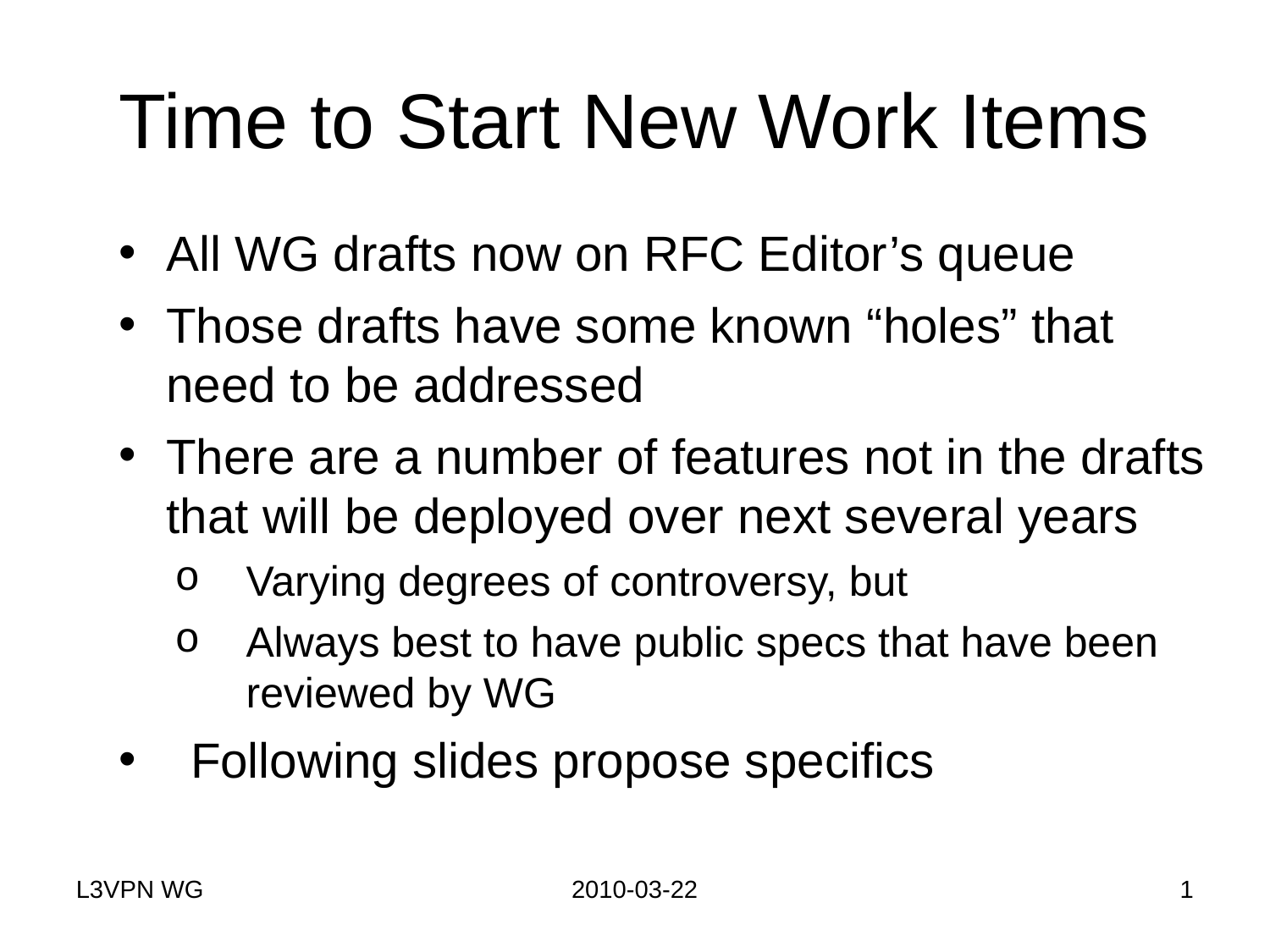

# Time to Start New Work Items
All WG drafts now on RFC Editor’s queue
Those drafts have some known “holes” that need to be addressed
There are a number of features not in the drafts that will be deployed over next several years
Varying degrees of controversy, but
Always best to have public specs that have been reviewed by WG
Following slides propose specifics

L3VPN WG
2010-03-22
1